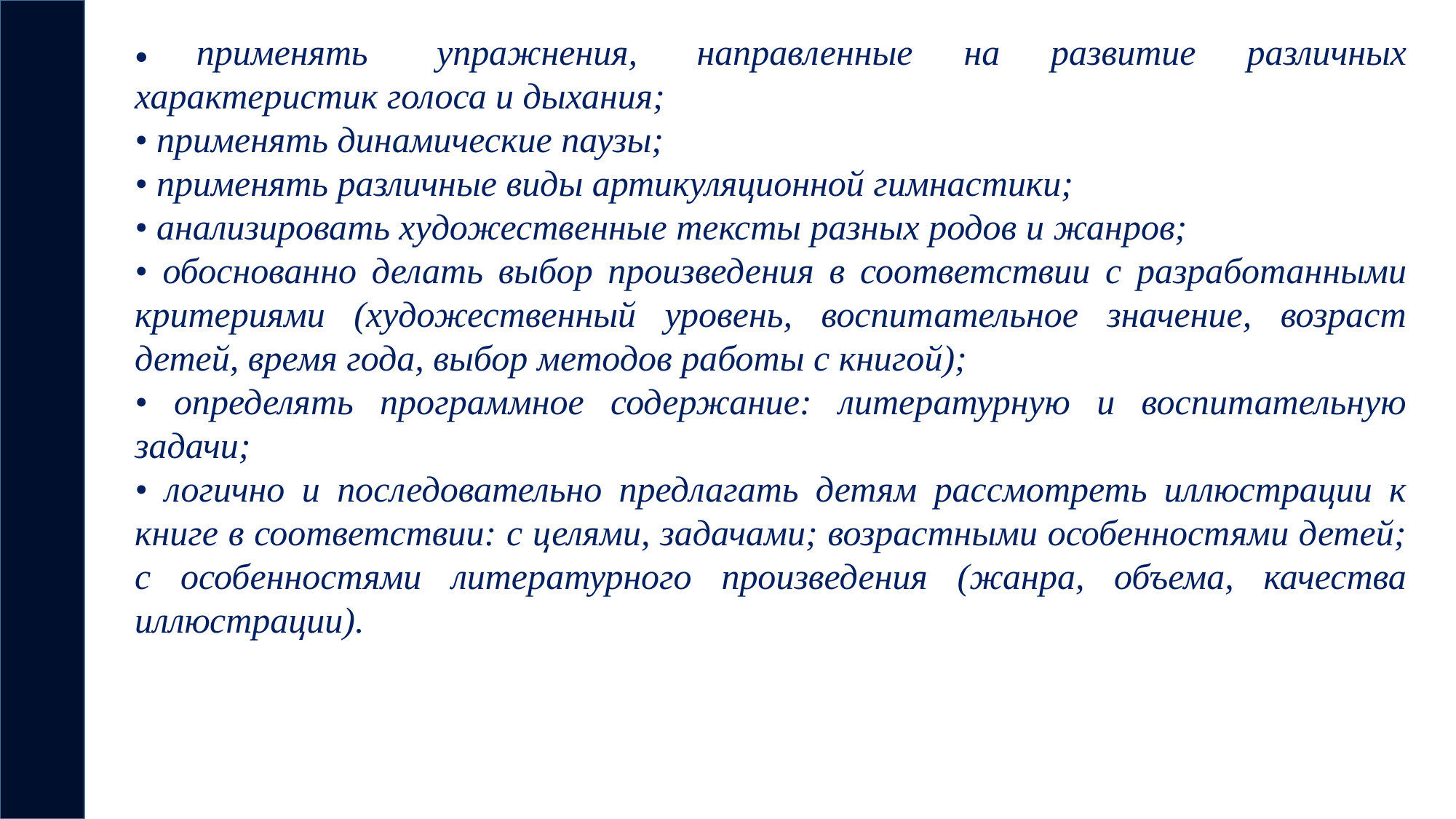

• применять 	упражнения, 	направленные на развитие различных характеристик голоса и дыхания;
• применять динамические паузы;
• применять различные виды артикуляционной гимнастики;
• анализировать художественные тексты разных родов и жанров;
• обоснованно делать выбор произведения в соответствии с разработанными критериями (художественный уровень, воспитательное значение, возраст детей, время года, выбор методов работы с книгой);
• определять программное содержание: литературную и воспитательную задачи;
• логично и последовательно предлагать детям рассмотреть иллюстрации к книге в соответствии: с целями, задачами; возрастными особенностями детей; с особенностями литературного произведения (жанра, объема, качества иллюстрации).